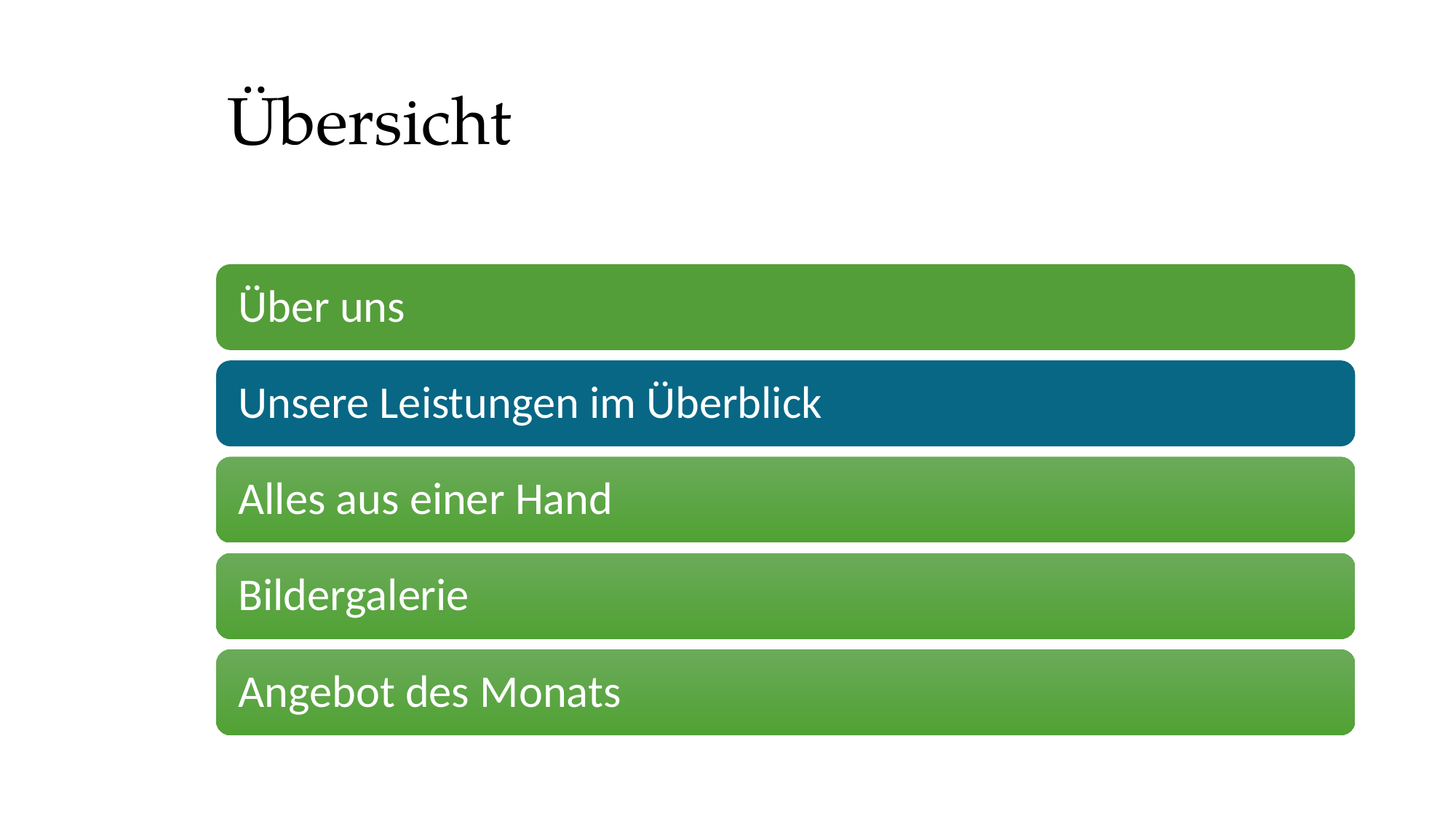

# Übersicht
Über uns
Unsere Leistungen im Überblick
Alles aus einer Hand
Bildergalerie
Angebot des Monats